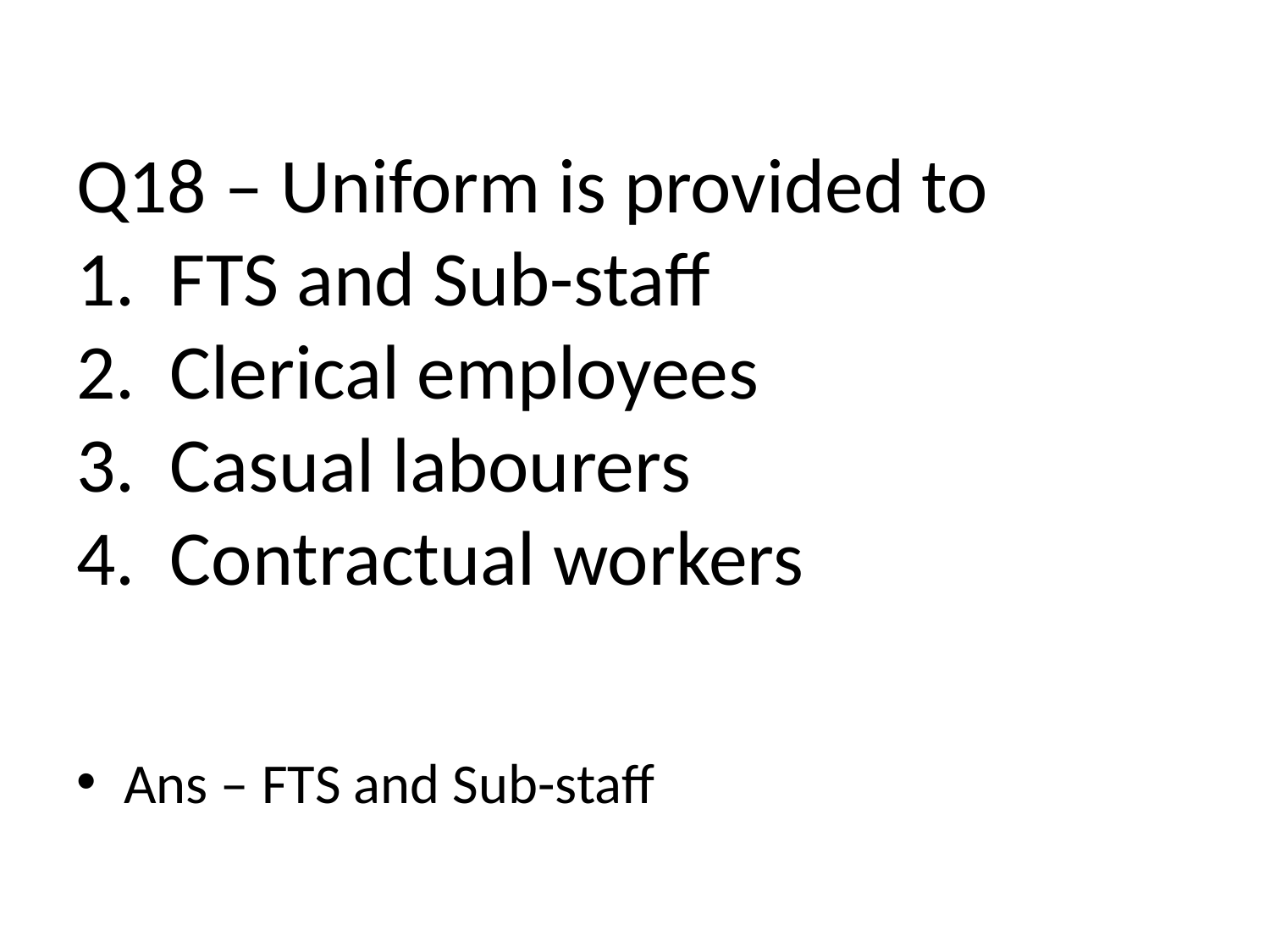

# Q18 – Uniform is provided to 1.  FTS and Sub-staff 2.  Clerical employees 3.  Casual labourers 4.  Contractual workers
Ans – FTS and Sub-staff